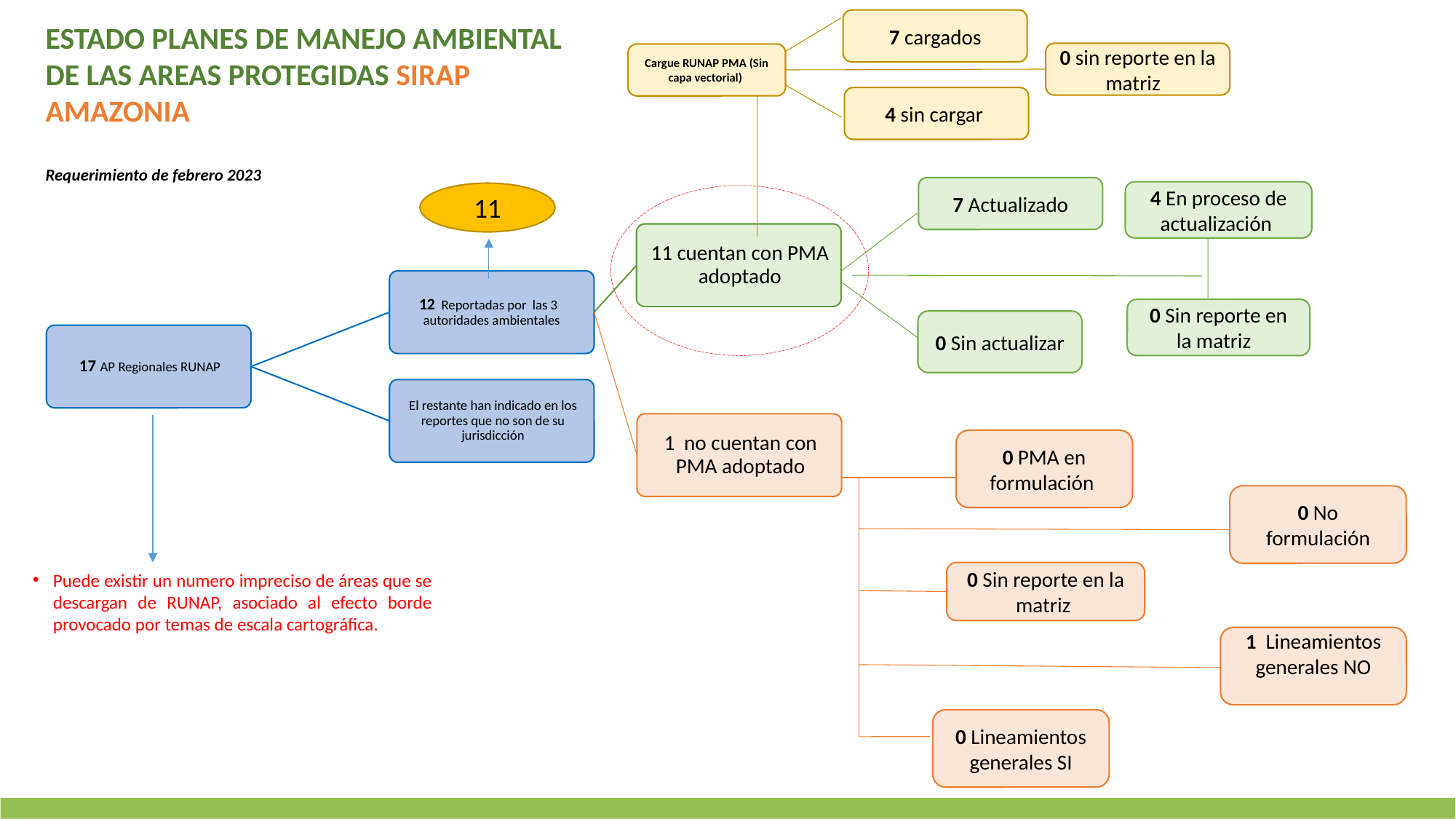

17 AP Regionales RUNAP

12  Reportadas por  las 3    autoridades ambientales

11 cuentan con PMA adoptado

1  no cuentan con PMA adoptado

El restante han indicado en los reportes que no son de su jurisdicción
7 Actualizado
7 cargados
ESTADO PLANES DE MANEJO AMBIENTAL DE LAS AREAS PROTEGIDAS SIRAP AMAZONIA

Requerimiento de febrero 2023
0 sin reporte en la matriz
Cargue RUNAP PMA (Sin capa vectorial)
4 sin cargar
4 En proceso de actualización
11

0 Sin reporte en la matriz
0 Sin actualizar
0 PMA en formulación
0 No formulación
0 Sin reporte en la matriz
Puede existir un numero impreciso de áreas que se descargan de RUNAP, asociado al efecto borde provocado por temas de escala cartográfica.

1  Lineamientos generales NO

0 Lineamientos generales SI